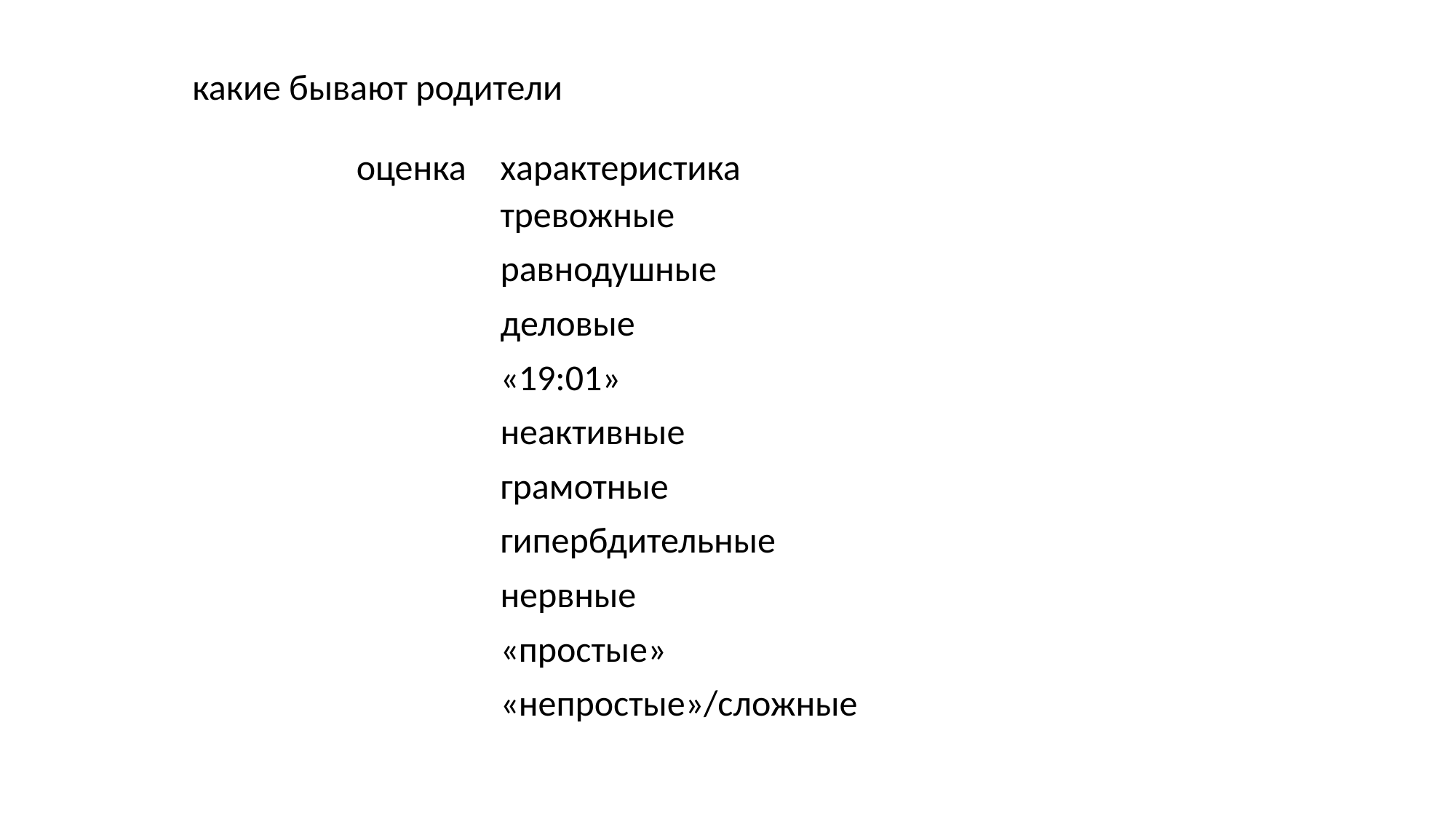

какие бывают родители

| оценка | характеристика |
| --- | --- |
|  | тревожные |
|  | равнодушные |
|  | деловые |
|  | «19:01» |
|  | неактивные |
|  | грамотные |
|  | гипербдительные |
|  | нервные |
|  | «простые» |
|  | «непростые»/сложные |